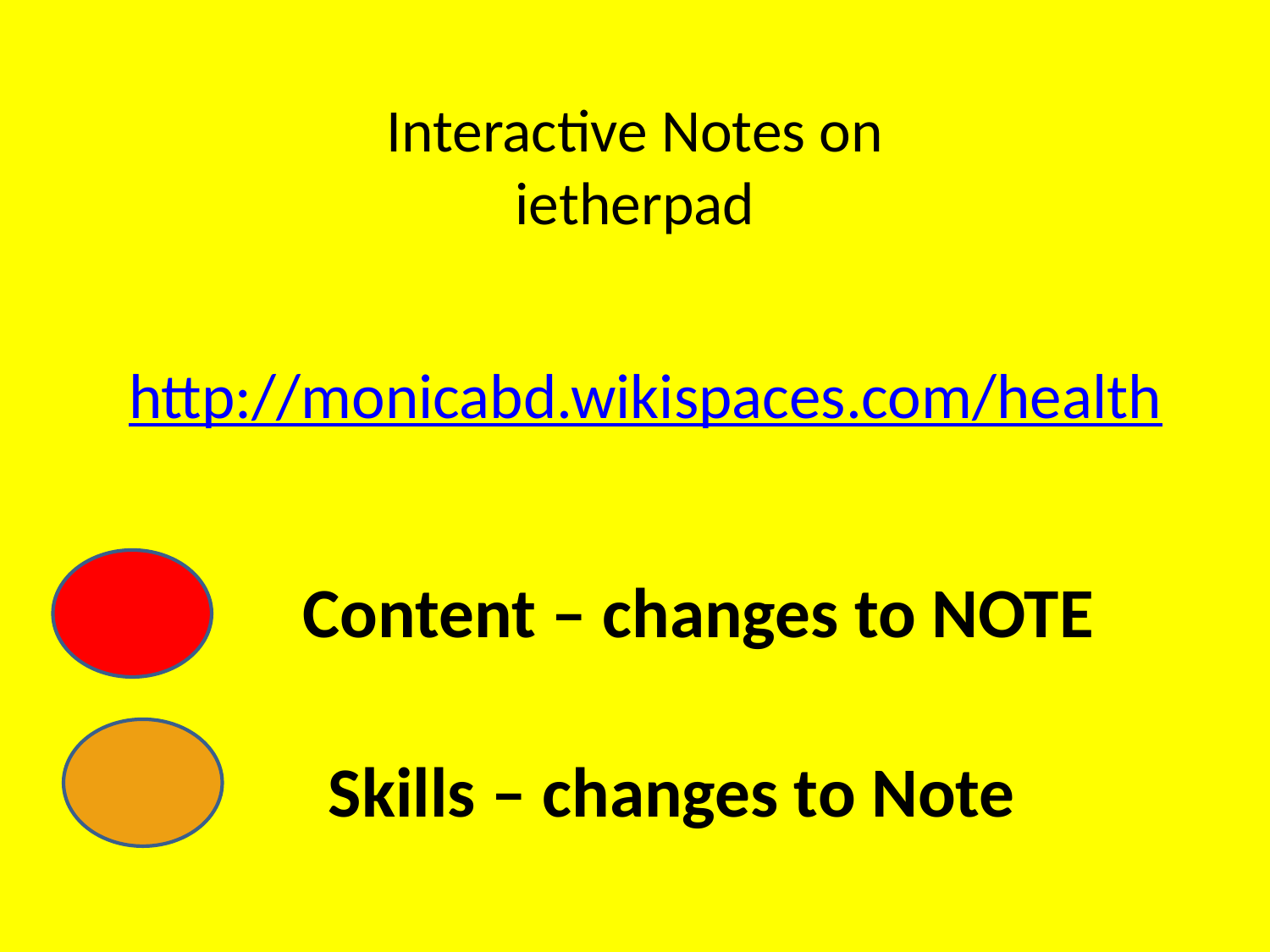

# Interactive Notes on ietherpad
http://monicabd.wikispaces.com/health

Content – changes to NOTE

Skills – changes to Note